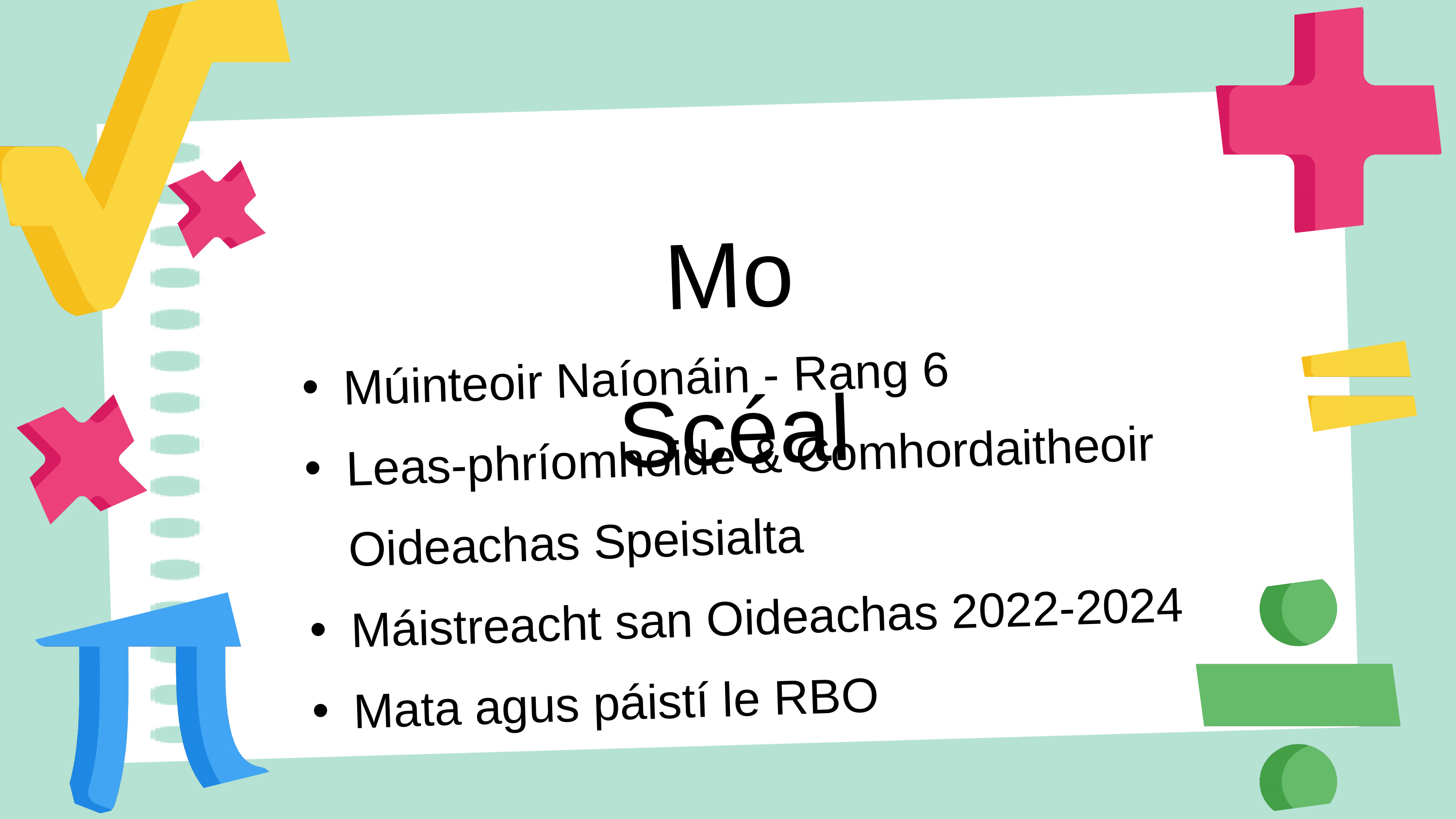

Mo Scéal
Múinteoir Naíonáin - Rang 6
Leas-phríomhoide & Comhordaitheoir Oideachas Speisialta
Máistreacht san Oideachas 2022-2024
Mata agus páistí le RBO